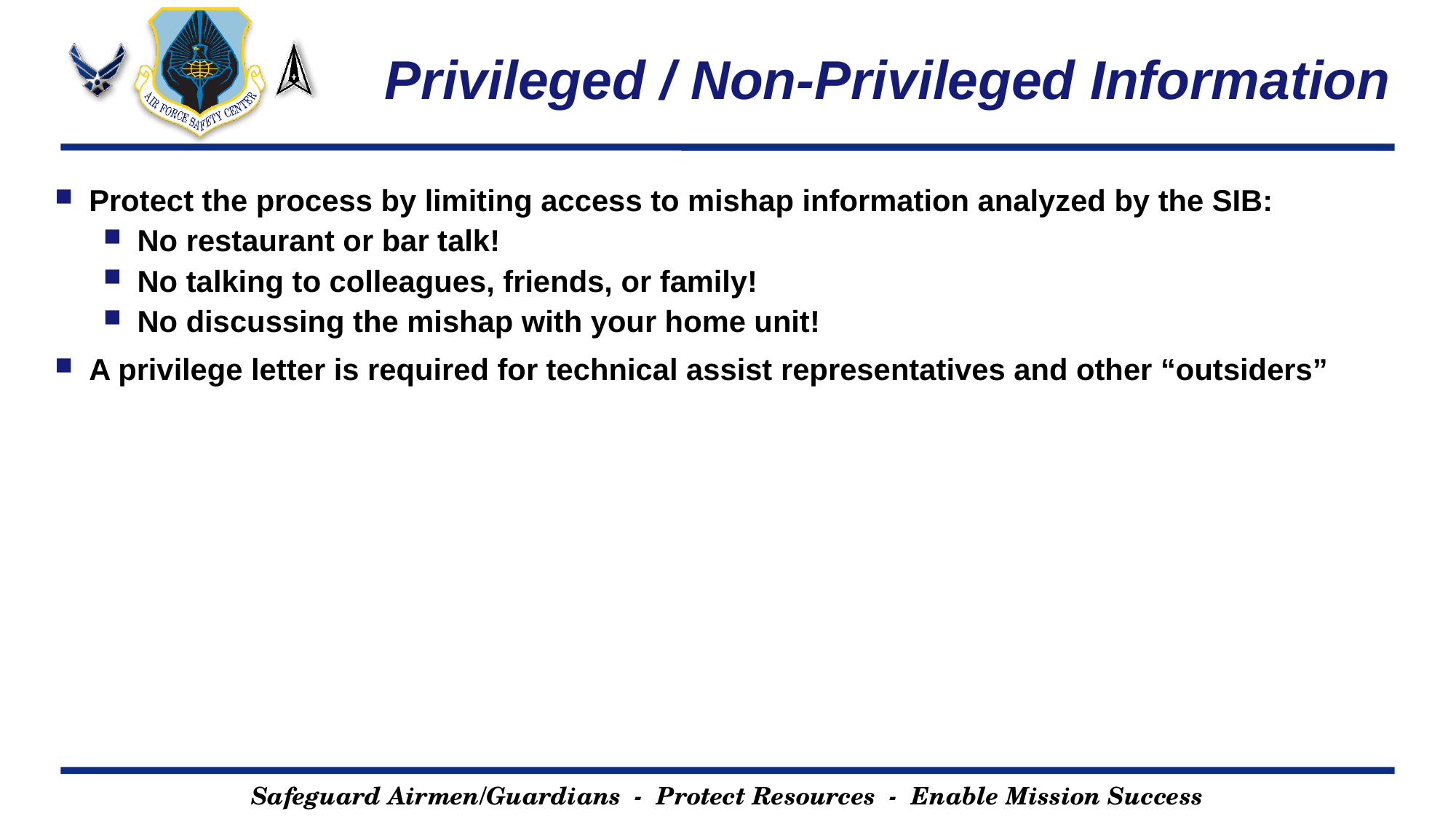

# Privileged / Non-Privileged Information
Protect the process by limiting access to mishap information analyzed by the SIB:
No restaurant or bar talk!
No talking to colleagues, friends, or family!
No discussing the mishap with your home unit!
A privilege letter is required for technical assist representatives and other “outsiders”